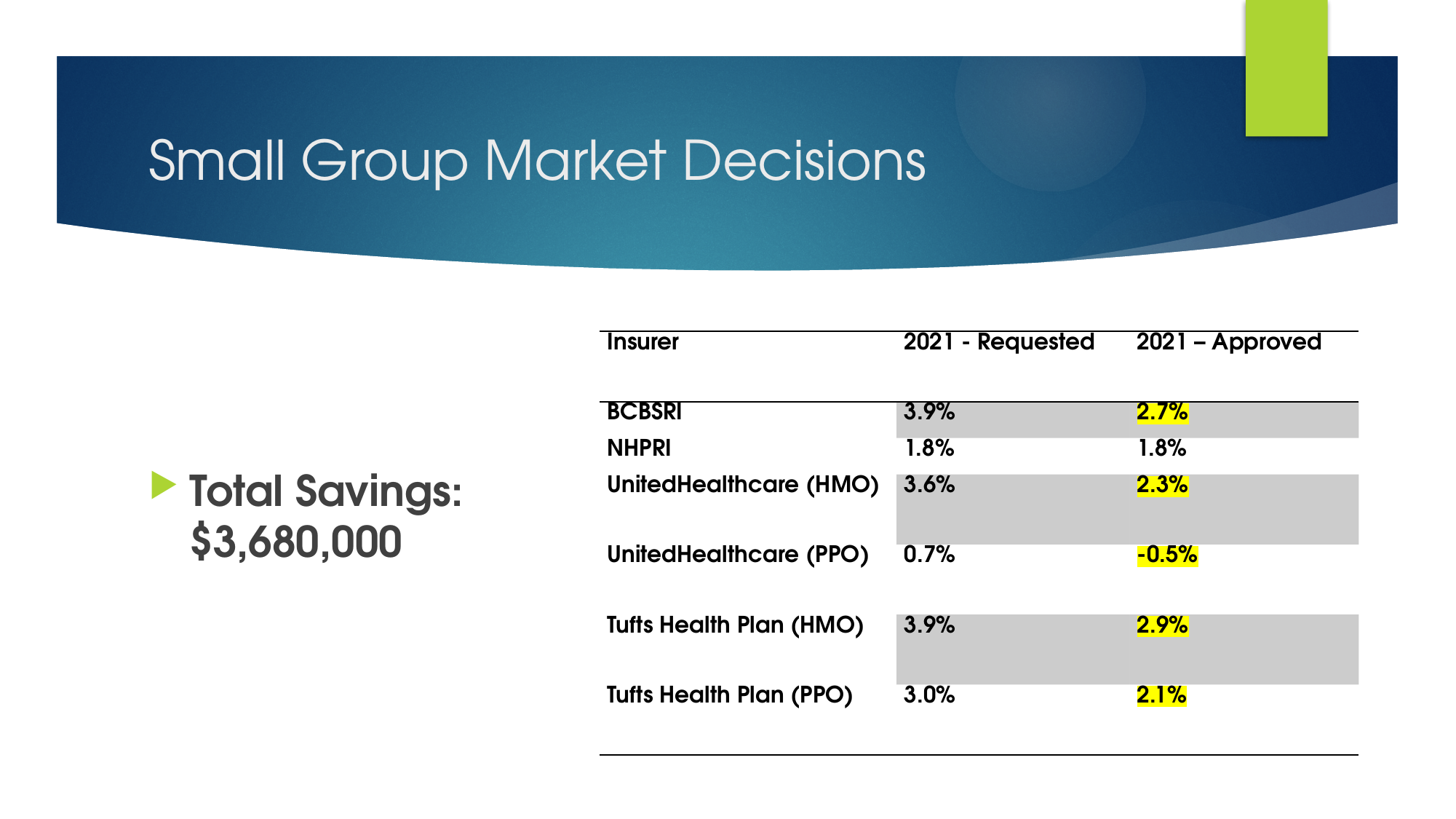

# Small Group Market Decisions
Total Savings: $3,680,000
| Insurer | 2021 - Requested | 2021 – Approved |
| --- | --- | --- |
| BCBSRI | 3.9% | 2.7% |
| NHPRI | 1.8% | 1.8% |
| UnitedHealthcare (HMO) | 3.6% | 2.3% |
| UnitedHealthcare (PPO) | 0.7% | -0.5% |
| Tufts Health Plan (HMO) | 3.9% | 2.9% |
| Tufts Health Plan (PPO) | 3.0% | 2.1% |